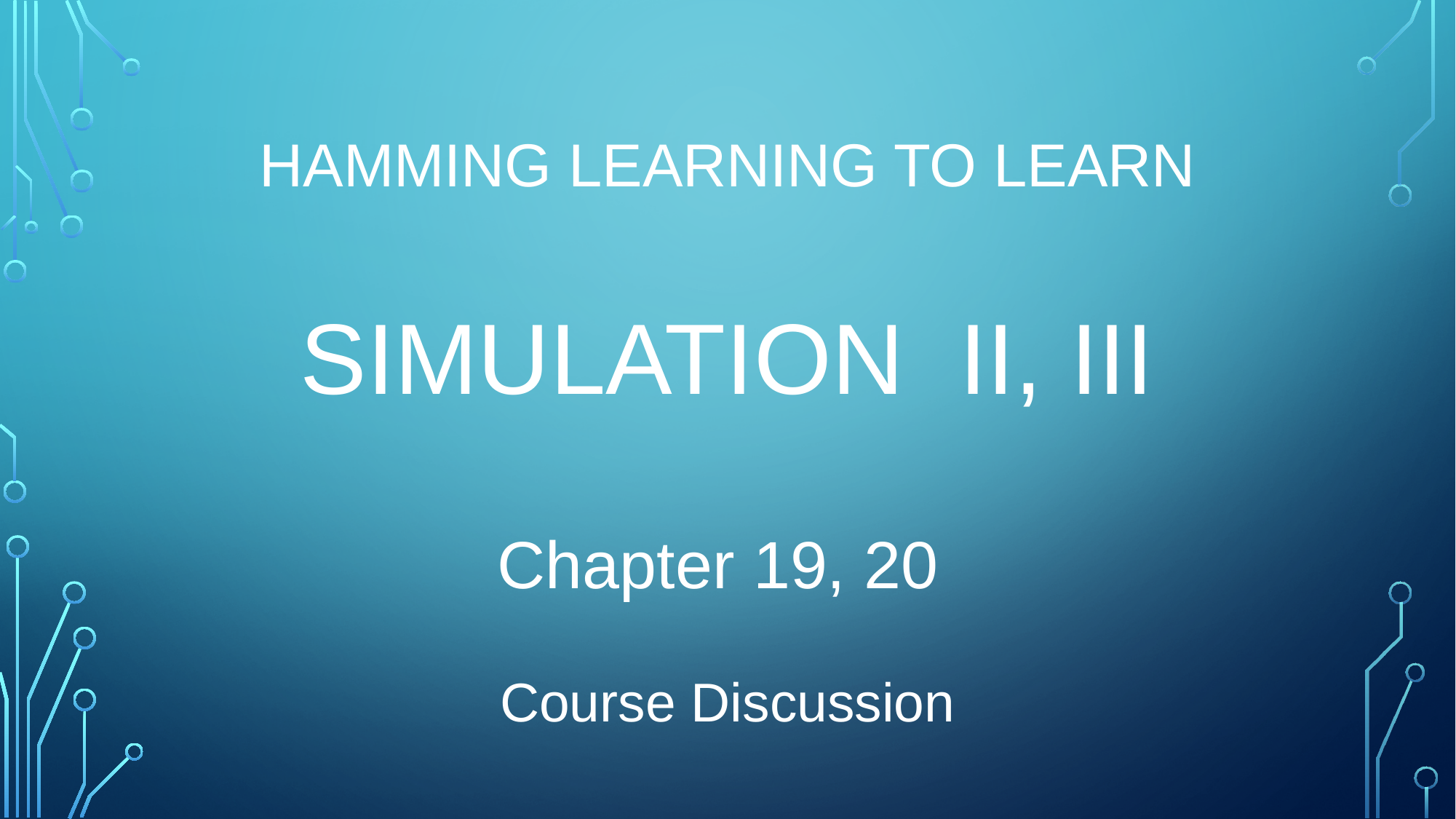

# Hamming Learning to Learn SIMULATION  II, III
Chapter 19, 20

Course Discussion